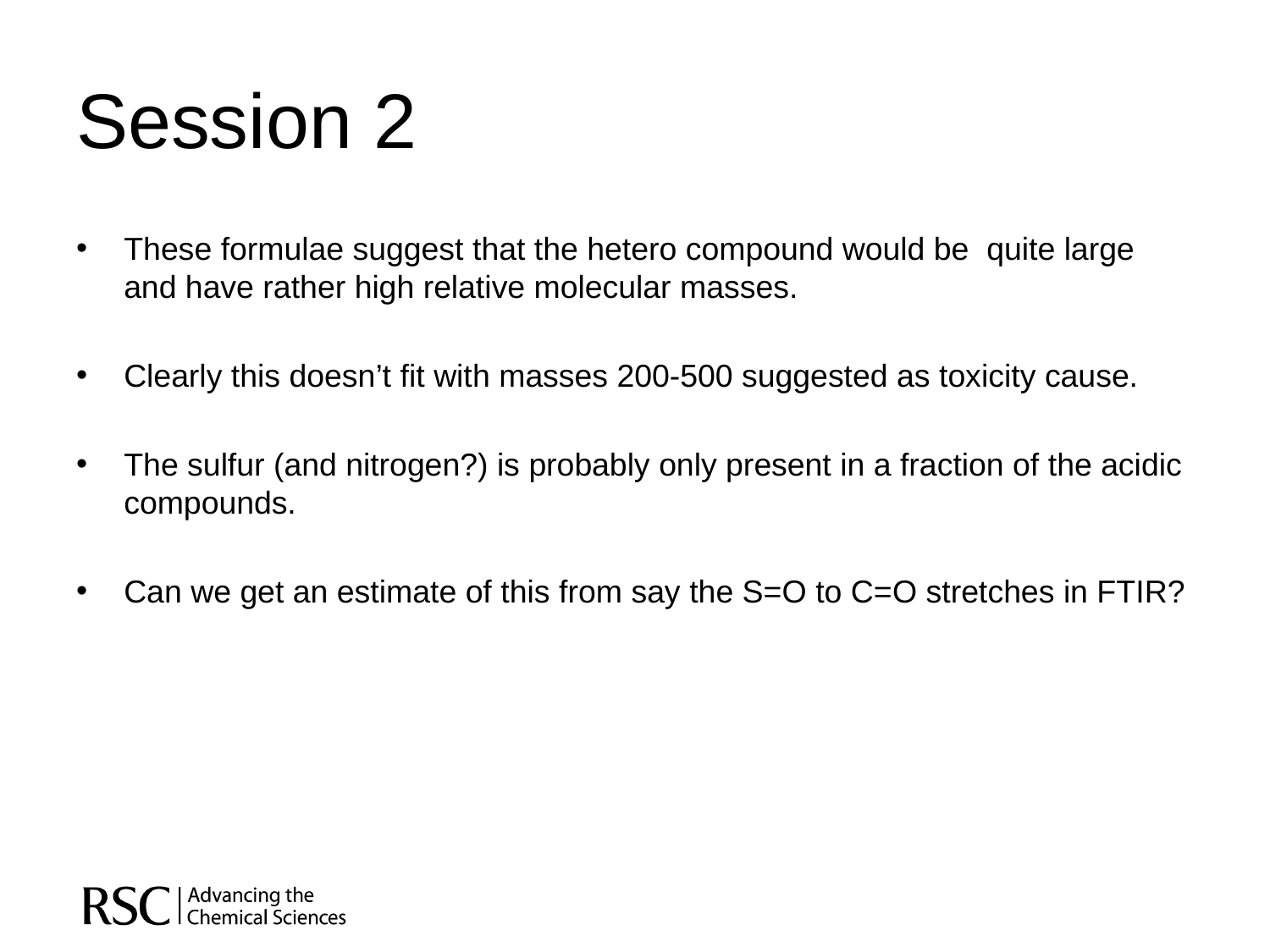

# Session 2
These formulae suggest that the hetero compound would be  quite large and have rather high relative molecular masses.

Clearly this doesn’t fit with masses 200-500 suggested as toxicity cause.

The sulfur (and nitrogen?) is probably only present in a fraction of the acidic compounds.

Can we get an estimate of this from say the S=O to C=O stretches in FTIR?